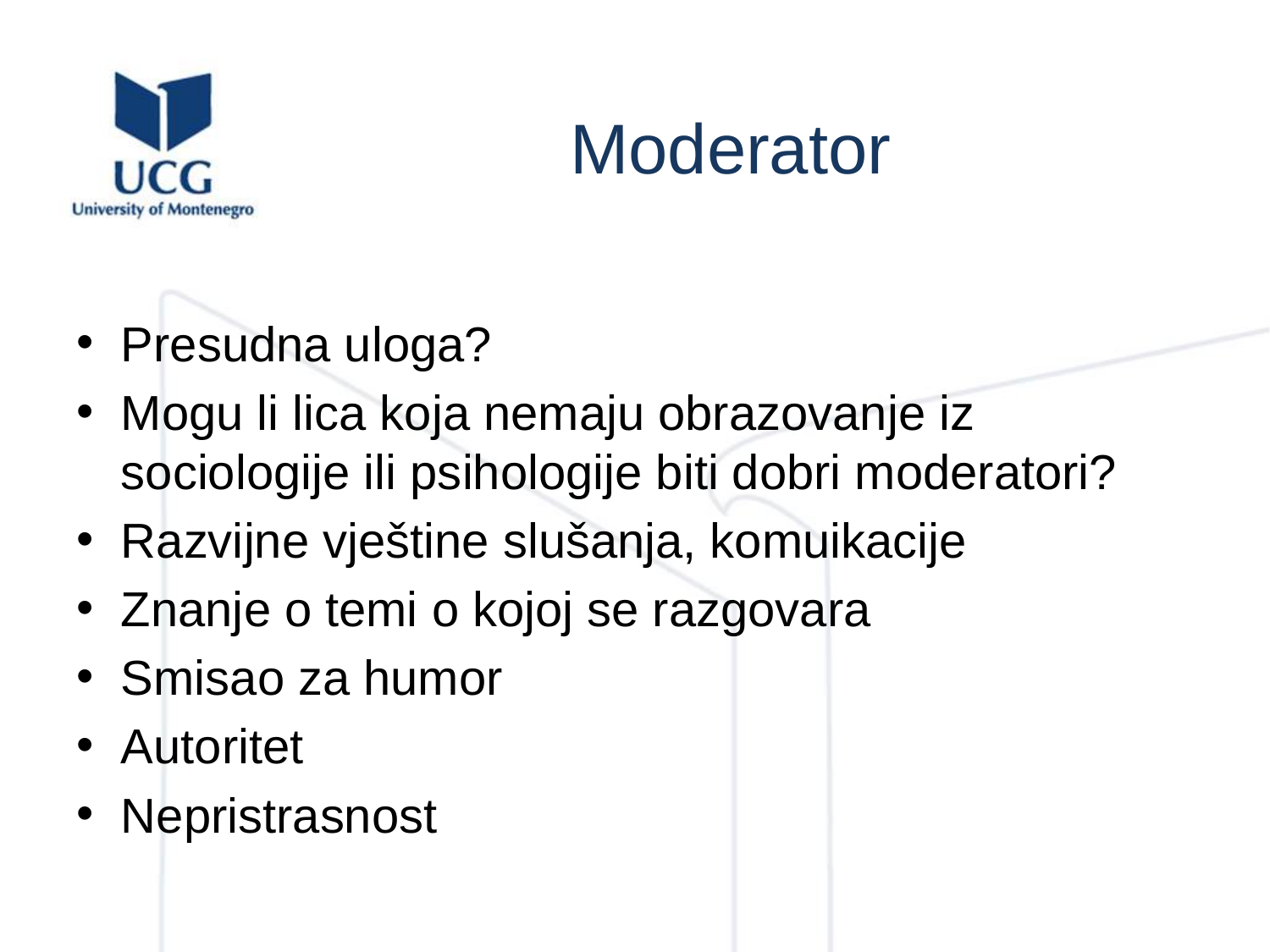

# Moderator
Presudna uloga?
Mogu li lica koja nemaju obrazovanje iz sociologije ili psihologije biti dobri moderatori?
Razvijne vještine slušanja, komuikacije
Znanje o temi o kojoj se razgovara
Smisao za humor
Autoritet
Nepristrasnost